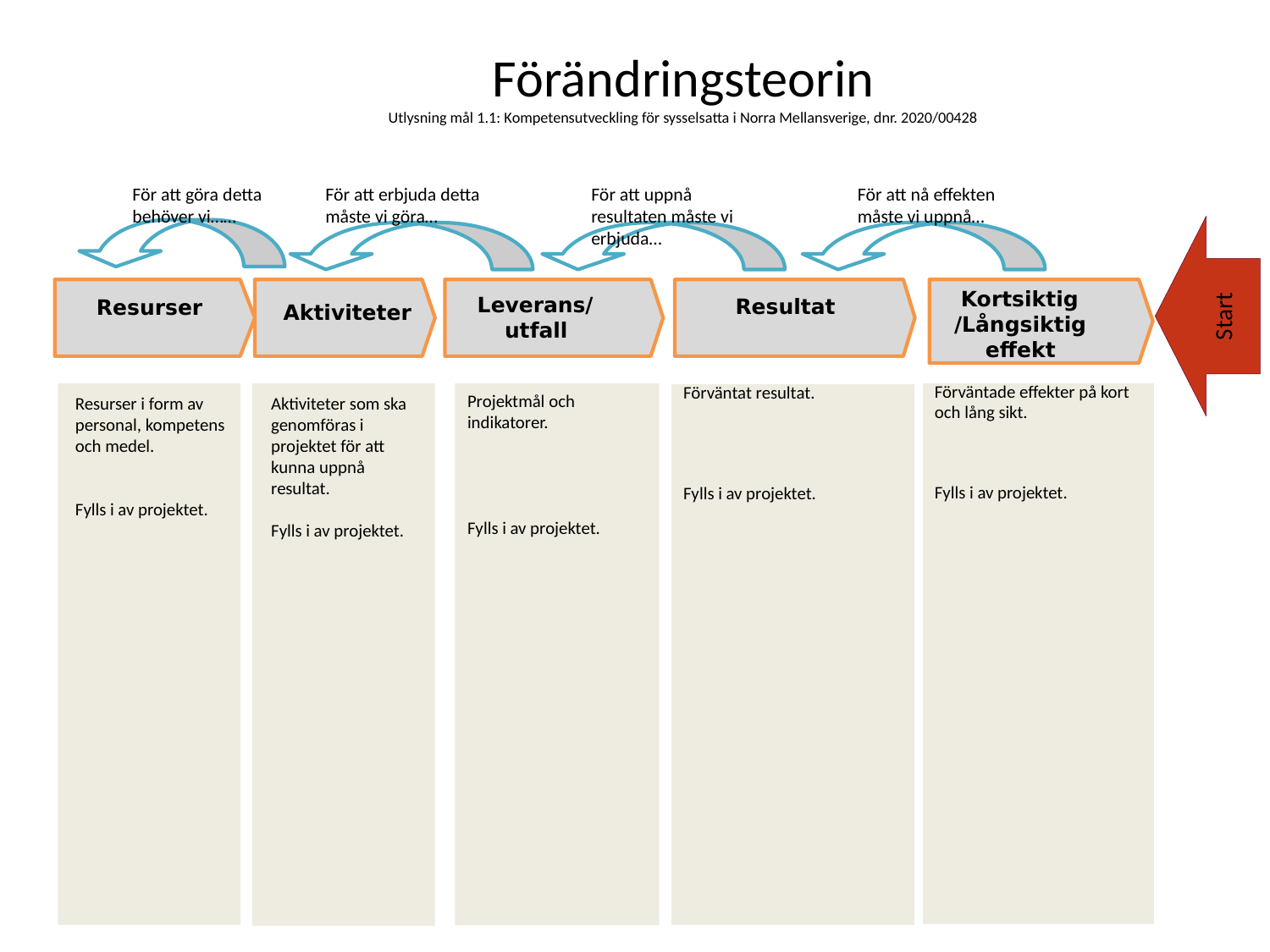

# Förändringsteorin Utlysning mål 1.1: Kompetensutveckling för sysselsatta i Norra Mellansverige, dnr. 2020/00428
För att göra detta behöver vi……
För att erbjuda detta måste vi göra…
För att uppnå resultaten måste vi erbjuda…
För att nå effekten måste vi uppnå…
Start

Kortsiktig /Långsiktig effekt
Leverans/ utfall
Resultat
Resurser
Aktiviteter
| Förväntade effekter på kort och lång sikt. Fylls i av projektet. |
| --- |

Projektmål och indikatorer.

Fylls i av projektet.

| Förväntat resultat. Fylls i av projektet. |
| --- |
Resurser i form av personal, kompetens och medel.

Fylls i av projektet.

Aktiviteter som ska genomföras i projektet för att kunna uppnå resultat.

Fylls i av projektet.